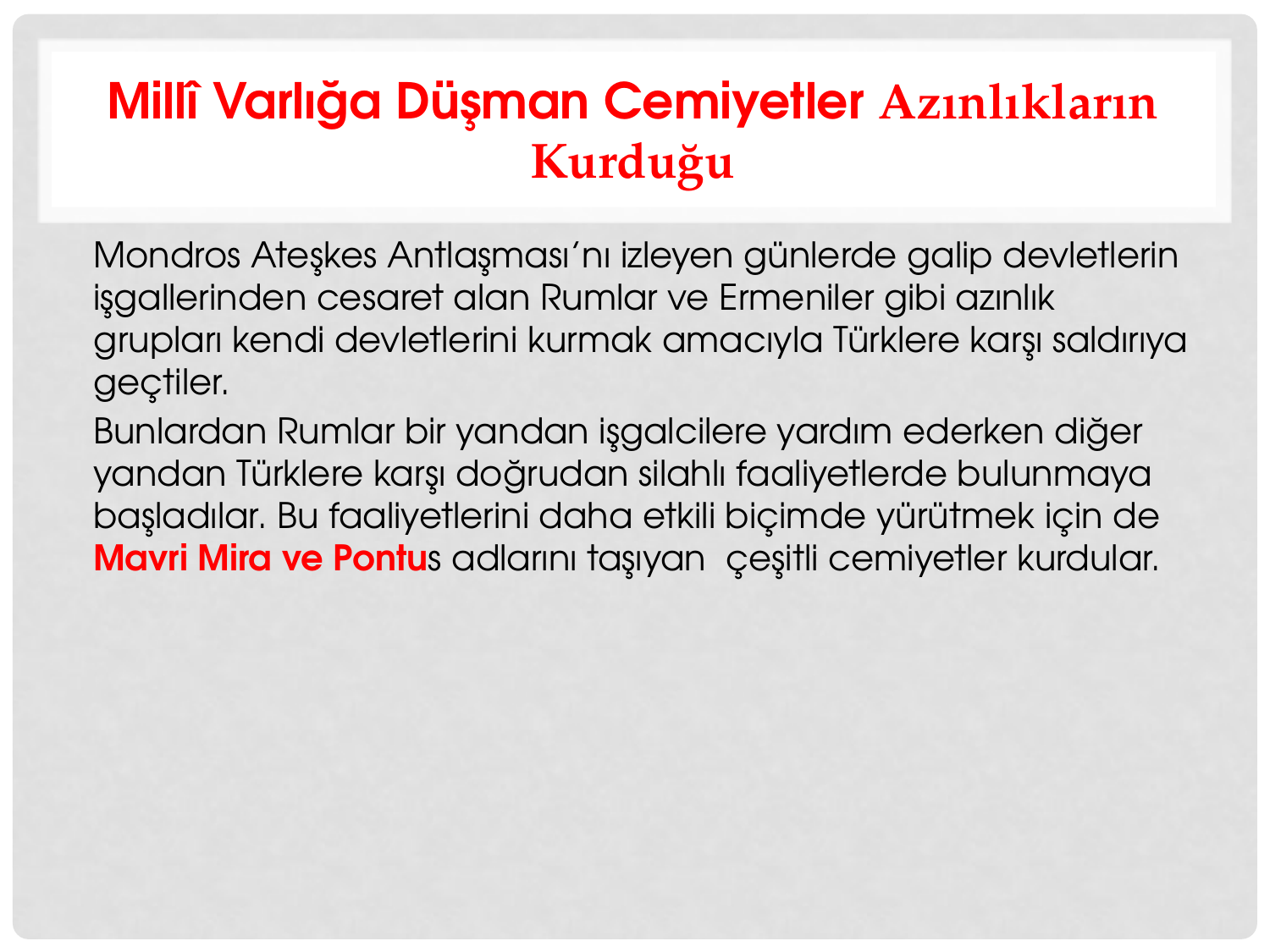

# Millî Varlığa Düşman Cemiyetler Azınlıkların Kurduğu
Mondros Ateşkes Antlaşması’nı izleyen günlerde galip devletlerin işgallerinden cesaret alan Rumlar ve Ermeniler gibi azınlık  grupları kendi devletlerini kurmak amacıyla Türklere karşı saldırıya geçtiler.
Bunlardan Rumlar bir yandan işgalcilere yardım ederken diğer yandan Türklere karşı doğrudan silahlı faaliyetlerde bulunmaya  başladılar. Bu faaliyetlerini daha etkili biçimde yürütmek için de Mavri Mira ve Pontus adlarını taşıyan  çeşitli cemiyetler kurdular.